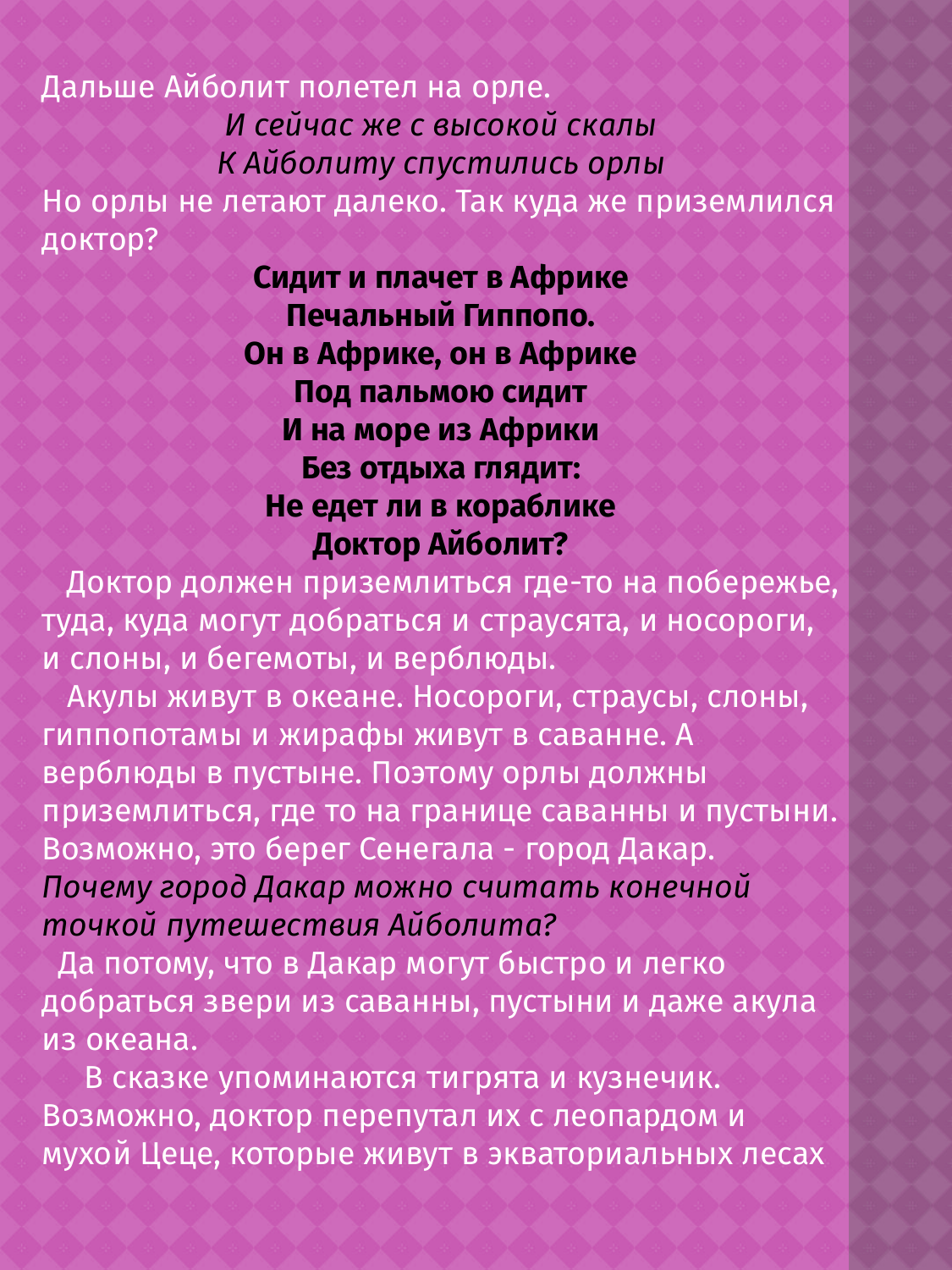

Дальше Айболит полетел на орле.
И сейчас же с высокой скалы
К Айболиту спустились орлы
Но орлы не летают далеко. Так куда же приземлился доктор?
Сидит и плачет в Африке
Печальный Гиппопо.
Он в Африке, он в Африке
Под пальмою сидит
И на море из Африки
Без отдыха глядит:
Не едет ли в кораблике
Доктор Айболит?
   Доктор должен приземлиться где-то на побережье, туда, куда могут добраться и страусята, и носороги, и слоны, и бегемоты, и верблюды.
   Акулы живут в океане. Носороги, страусы, слоны, гиппопотамы и жирафы живут в саванне. А верблюды в пустыне. Поэтому орлы должны приземлиться, где то на границе саванны и пустыни. Возможно, это берег Сенегала - город Дакар.
Почему город Дакар можно считать конечной точкой путешествия Айболита?
  Да потому, что в Дакар могут быстро и легко добраться звери из саванны, пустыни и даже акула из океана.
     В сказке упоминаются тигрята и кузнечик. Возможно, доктор перепутал их с леопардом и мухой Цеце, которые живут в экваториальных лесах